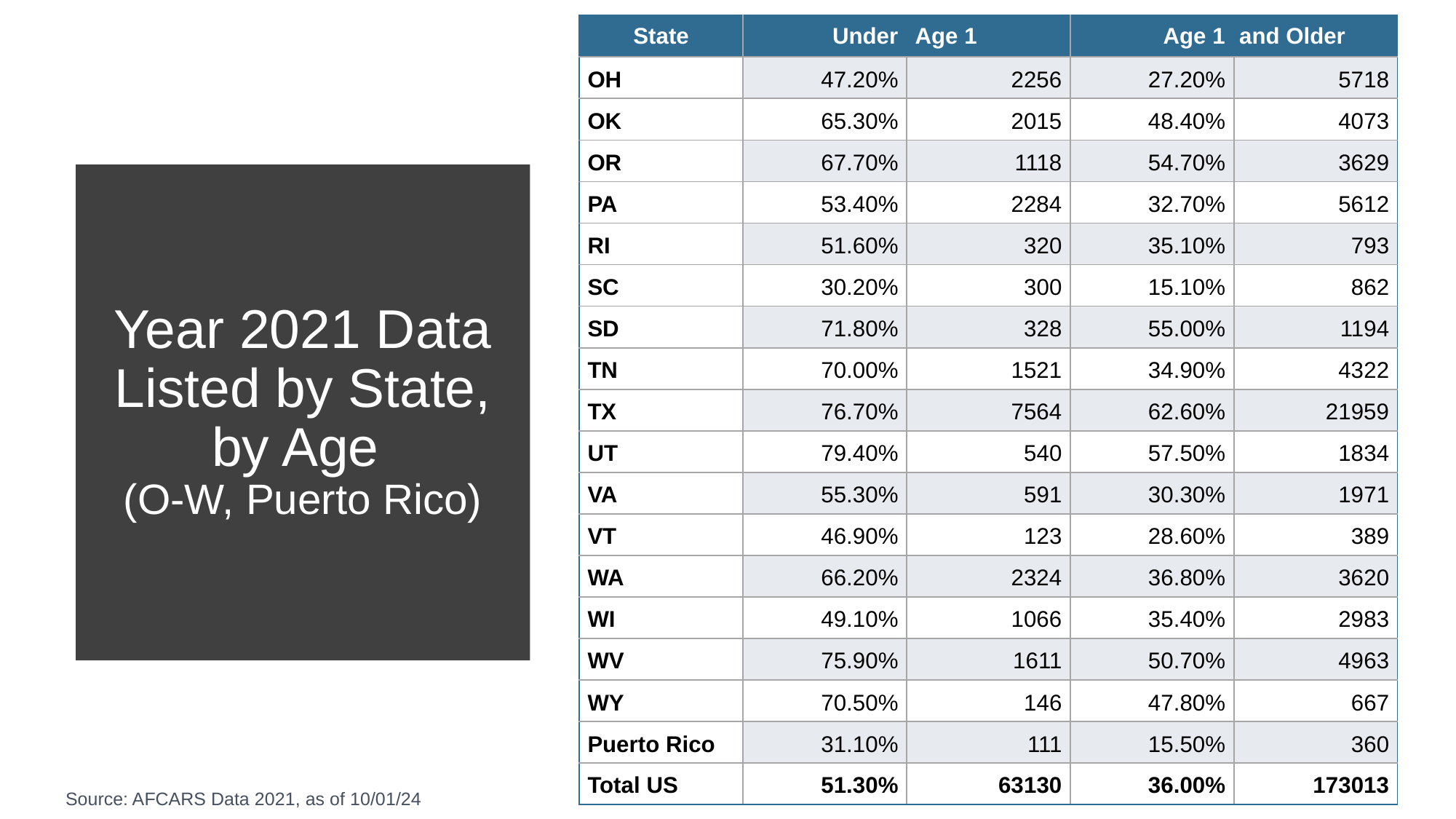

| State | Under | Age 1 | Age 1 | and Older |
| --- | --- | --- | --- | --- |
| OH | 47.20% | 2256 | 27.20% | 5718 |
| OK | 65.30% | 2015 | 48.40% | 4073 |
| OR | 67.70% | 1118 | 54.70% | 3629 |
| PA | 53.40% | 2284 | 32.70% | 5612 |
| RI | 51.60% | 320 | 35.10% | 793 |
| SC | 30.20% | 300 | 15.10% | 862 |
| SD | 71.80% | 328 | 55.00% | 1194 |
| TN | 70.00% | 1521 | 34.90% | 4322 |
| TX | 76.70% | 7564 | 62.60% | 21959 |
| UT | 79.40% | 540 | 57.50% | 1834 |
| VA | 55.30% | 591 | 30.30% | 1971 |
| VT | 46.90% | 123 | 28.60% | 389 |
| WA | 66.20% | 2324 | 36.80% | 3620 |
| WI | 49.10% | 1066 | 35.40% | 2983 |
| WV | 75.90% | 1611 | 50.70% | 4963 |
| WY | 70.50% | 146 | 47.80% | 667 |
| Puerto Rico | 31.10% | 111 | 15.50% | 360 |
| Total US | 51.30% | 63130 | 36.00% | 173013 |
# Year 2021 Data Listed by State, by Age (O-W, Puerto Rico)
Source: AFCARS Data 2021, as of 10/01/24